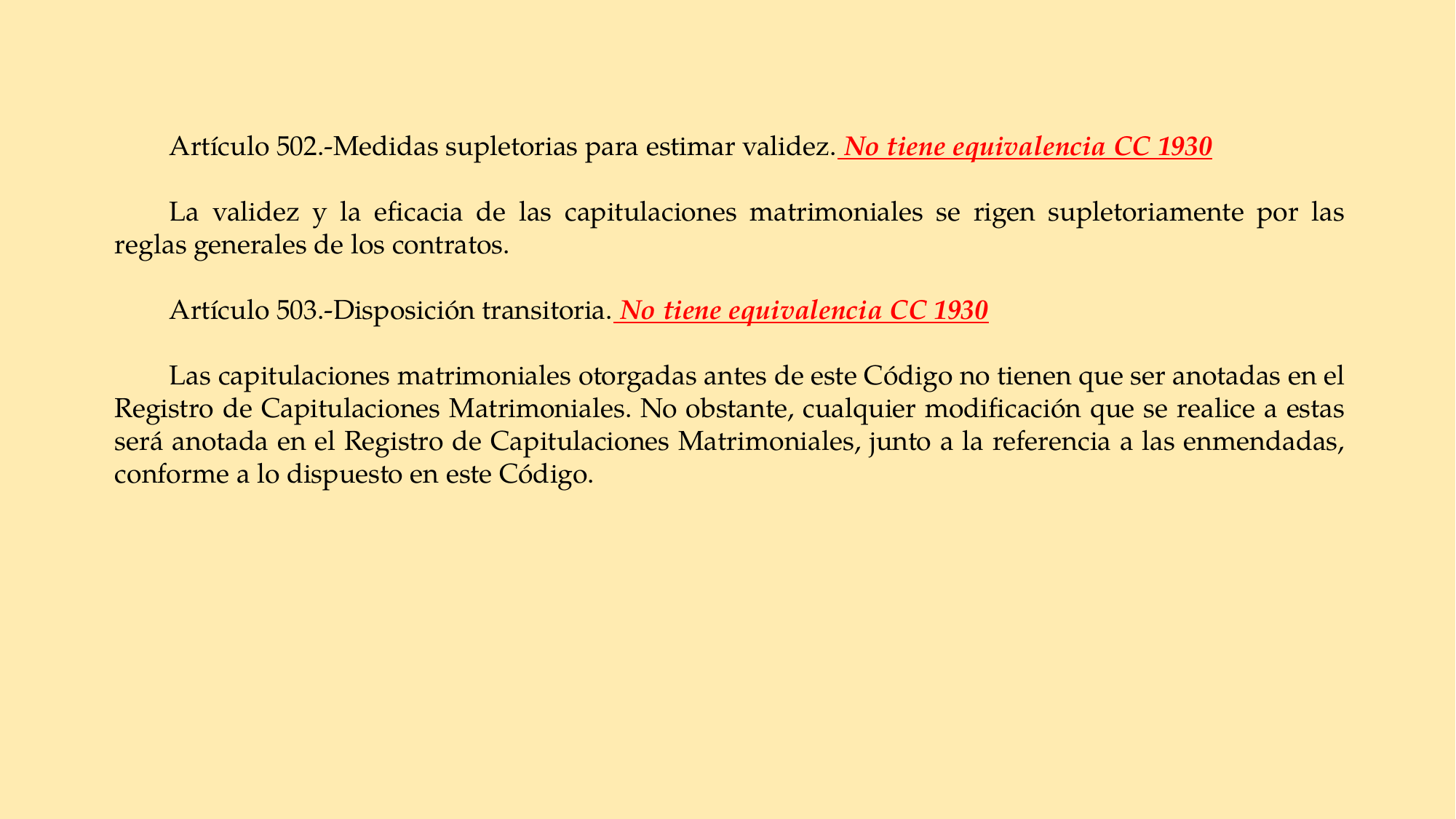

Artículo 502.-Medidas supletorias para estimar validez. No tiene equivalencia CC 1930

La validez y la eficacia de las capitulaciones matrimoniales se rigen supletoriamente por las reglas generales de los contratos.

Artículo 503.-Disposición transitoria. No tiene equivalencia CC 1930

Las capitulaciones matrimoniales otorgadas antes de este Código no tienen que ser anotadas en el Registro de Capitulaciones Matrimoniales. No obstante, cualquier modificación que se realice a estas será anotada en el Registro de Capitulaciones Matrimoniales, junto a la referencia a las enmendadas, conforme a lo dispuesto en este Código.